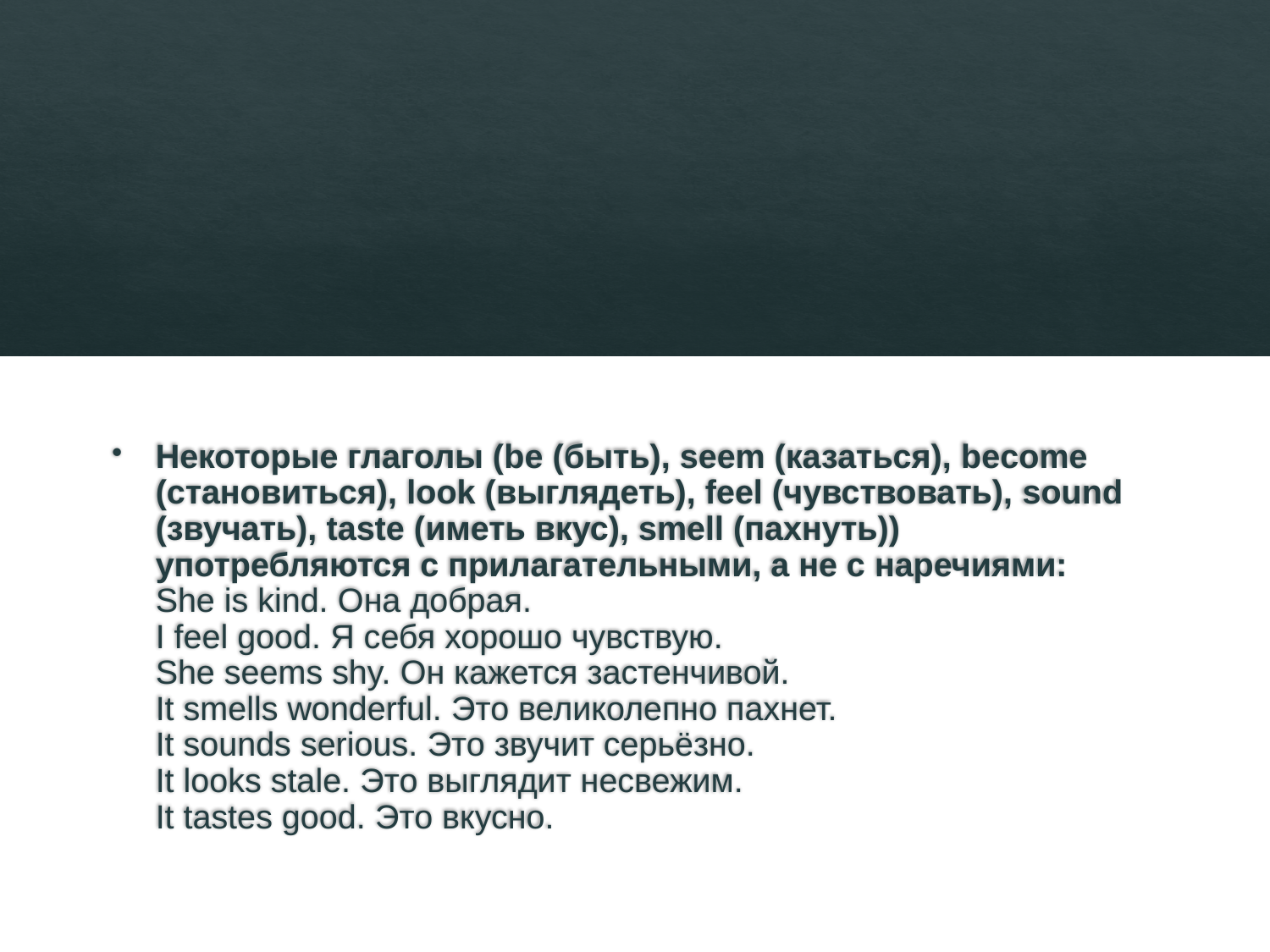

Некоторые глаголы (be (быть), seem (казаться), become (становиться), look (выглядеть), feel (чувствовать), sound (звучать), taste (иметь вкус), smell (пахнуть)) употребляются с прилагательными, а не с наречиями:
She is kind. Она добрая.
I feel good. Я себя хорошо чувствую.
She seems shy. Он кажется застенчивой.
It smells wonderful. Это великолепно пахнет.
It sounds serious. Это звучит серьёзно.
It looks stale. Это выглядит несвежим.
It tastes good. Это вкусно.